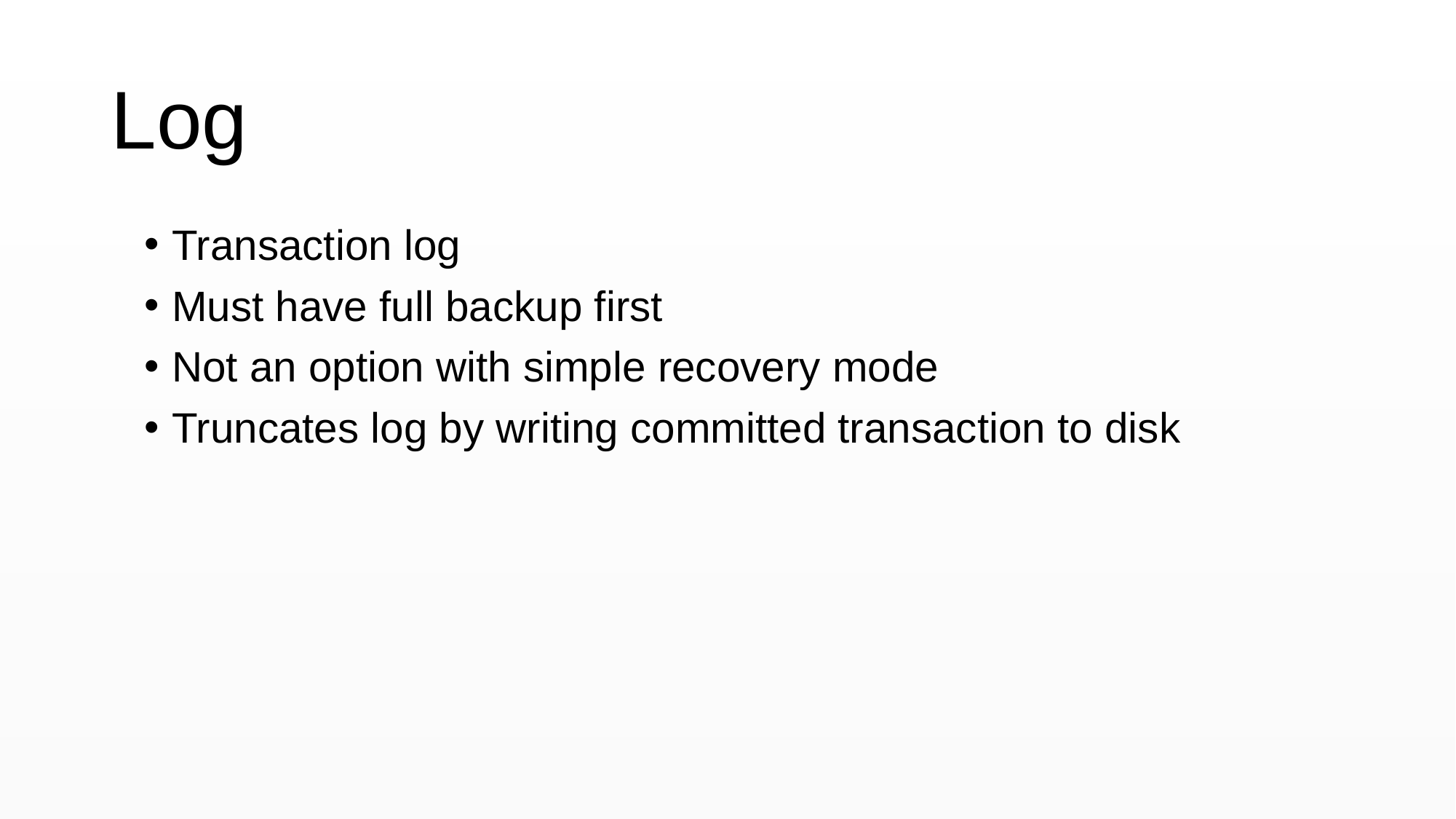

# Log
Transaction log
Must have full backup first
Not an option with simple recovery mode
Truncates log by writing committed transaction to disk